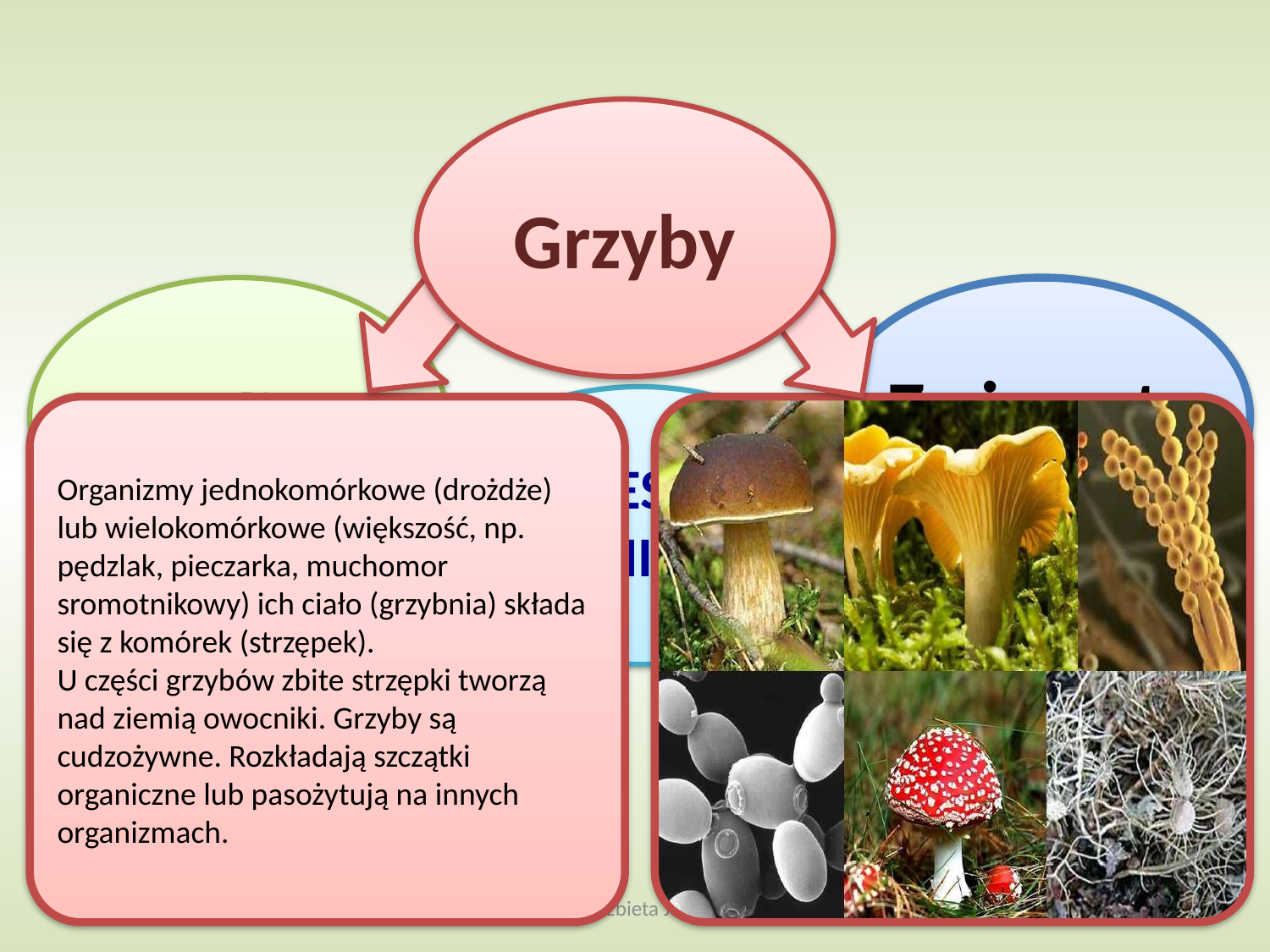

Grzyby

Rośliny

Zwierzęta

Organizmy jednokomórkowe (drożdże) lub wielokomórkowe (większość, np. pędzlak, pieczarka, muchomor sromotnikowy) ich ciało (grzybnia) składa się z komórek (strzępek).
U części grzybów zbite strzępki tworzą nad ziemią owocniki. Grzyby są cudzożywne. Rozkładają szczątki organiczne lub pasożytują na innych organizmach.

KRÓLESTWA
ORGANIZMÓW
Protisty
Bakterie
Autor: Elżbieta Jarębska